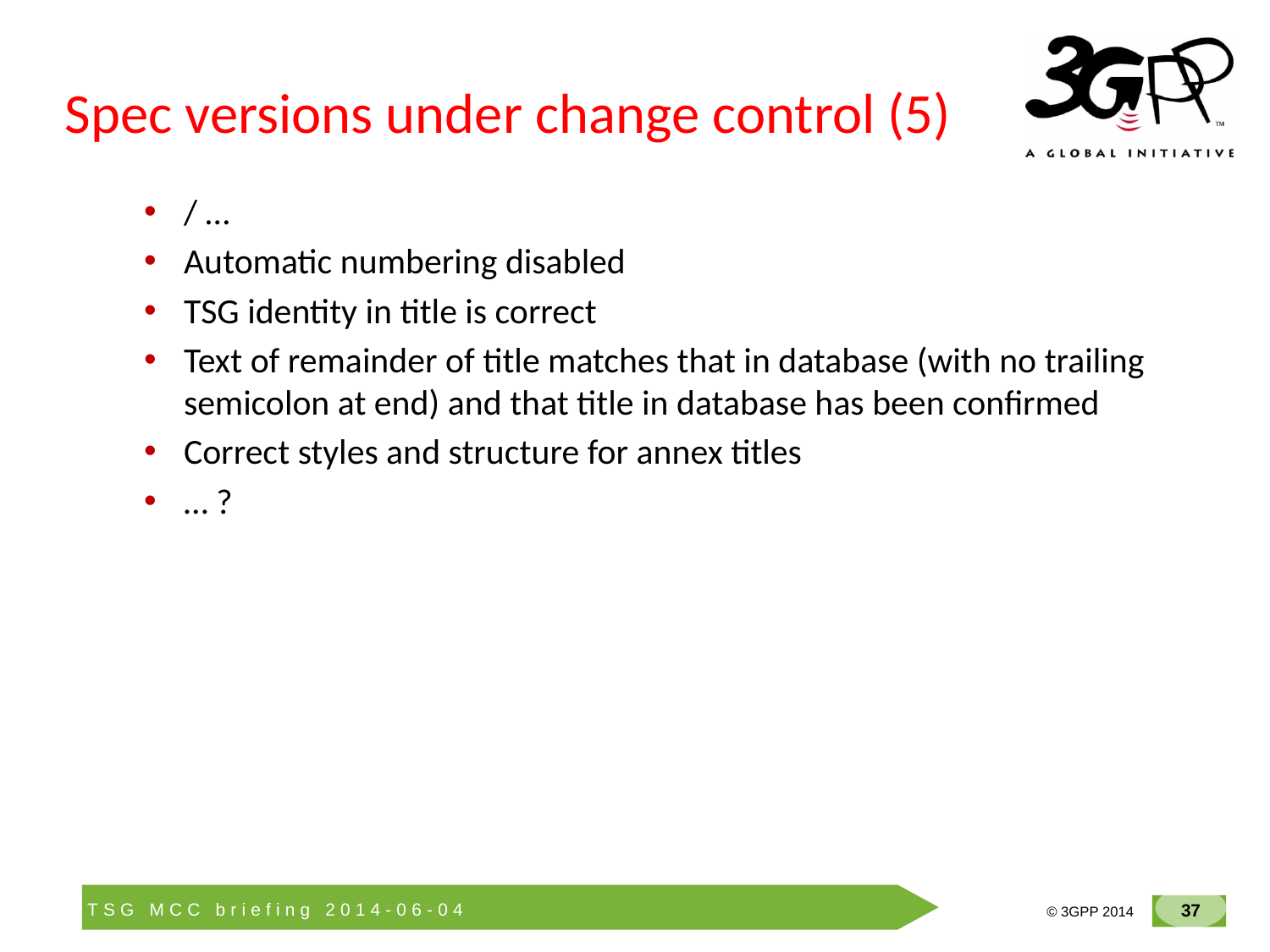

# Spec versions under change control (5)
/ …
Automatic numbering disabled
TSG identity in title is correct
Text of remainder of title matches that in database (with no trailing semicolon at end) and that title in database has been confirmed
Correct styles and structure for annex titles
… ?